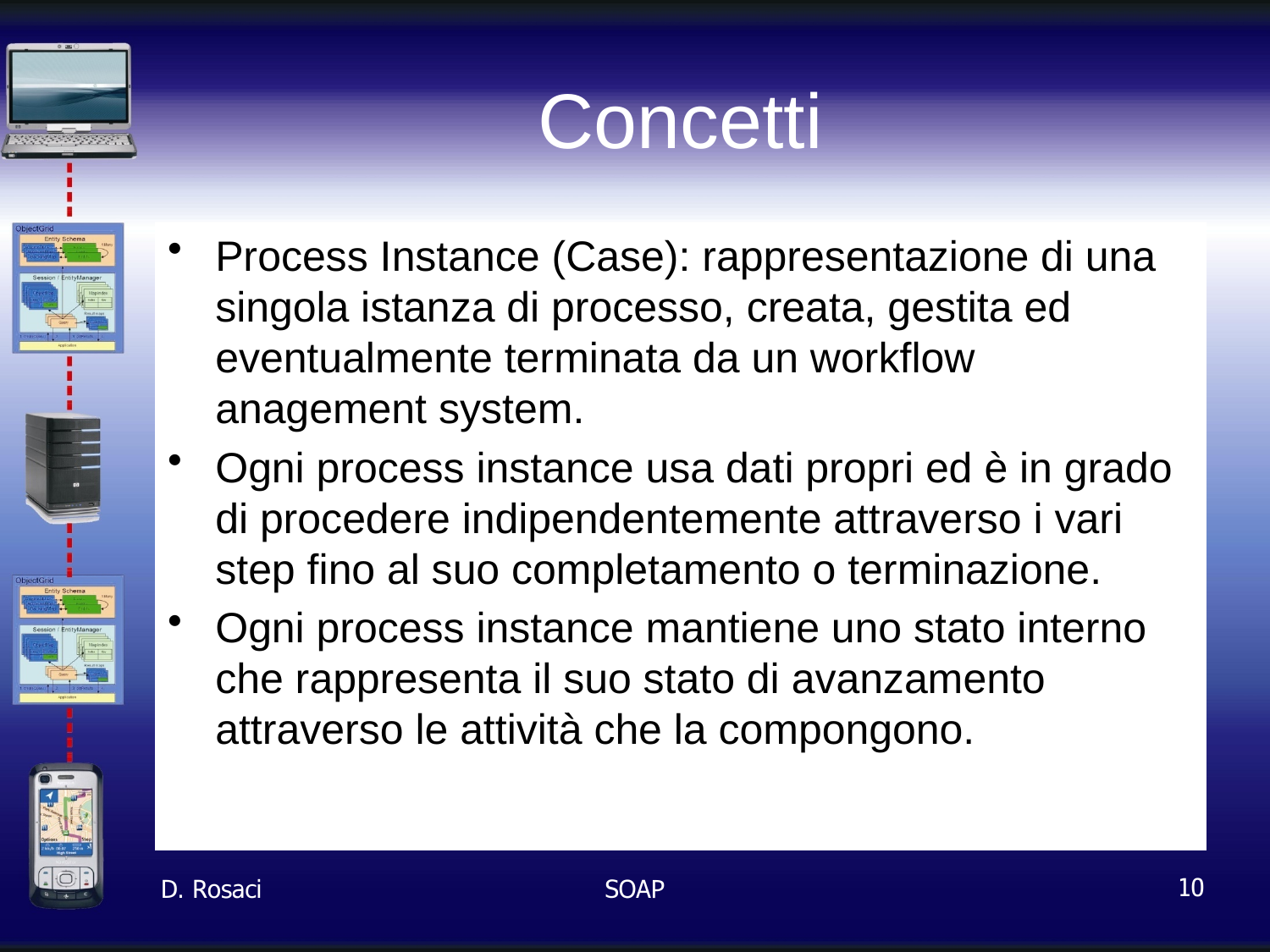

# Concetti
Process Instance (Case): rappresentazione di una singola istanza di processo, creata, gestita ed eventualmente terminata da un workflow  anagement system.
Ogni process instance usa dati propri ed è in grado di procedere indipendentemente attraverso i vari step fino al suo completamento o terminazione.
Ogni process instance mantiene uno stato interno che rappresenta il suo stato di avanzamento attraverso le attività che la compongono.
D. Rosaci
SOAP